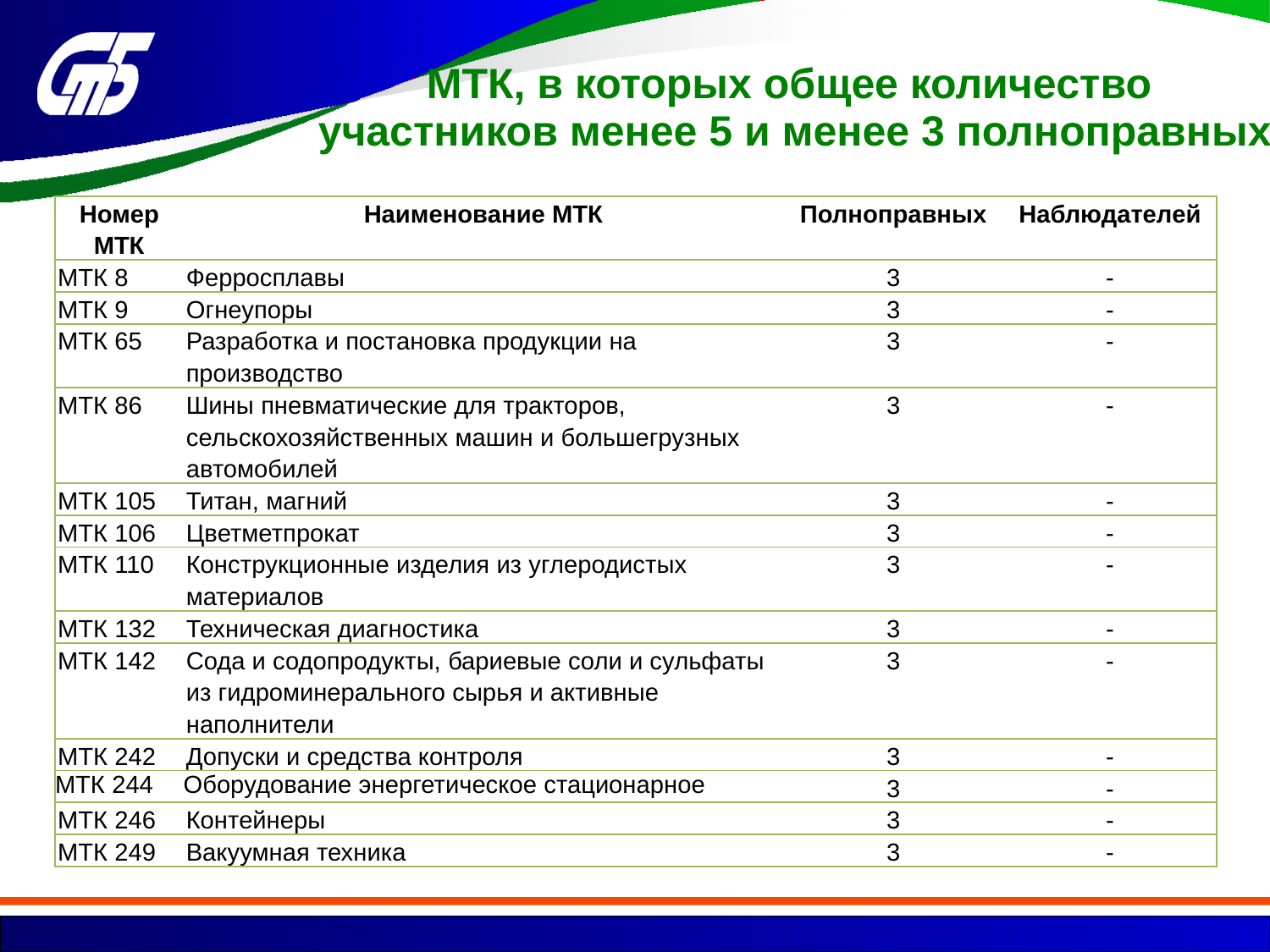

МТК, в которых общее количество
участников менее 5 и менее 3 полноправных
| Номер МТК | Наименование МТК | Полноправных | Наблюдателей |
| --- | --- | --- | --- |
| МТК 8 | Ферросплавы | 3 | - |
| МТК 9 | Огнеупоры | 3 | - |
| МТК 65 | Разработка и постановка продукции на производство | 3 | - |
| МТК 86 | Шины пневматические для тракторов, сельскохозяйственных машин и большегрузных автомобилей | 3 | - |
| МТК 105 | Титан, магний | 3 | - |
| МТК 106 | Цветметпрокат | 3 | - |
| МТК 110 | Конструкционные изделия из углеродистых материалов | 3 | - |
| МТК 132 | Техническая диагностика | 3 | - |
| МТК 142 | Сода и содопродукты, бариевые соли и сульфаты из гидроминерального сырья и активные наполнители | 3 | - |
| МТК 242 | Допуски и средства контроля | 3 | - |
| МТК 244 | Оборудование энергетическое стационарное | 3 | - |
| МТК 246 | Контейнеры | 3 | - |
| МТК 249 | Вакуумная техника | 3 | - |